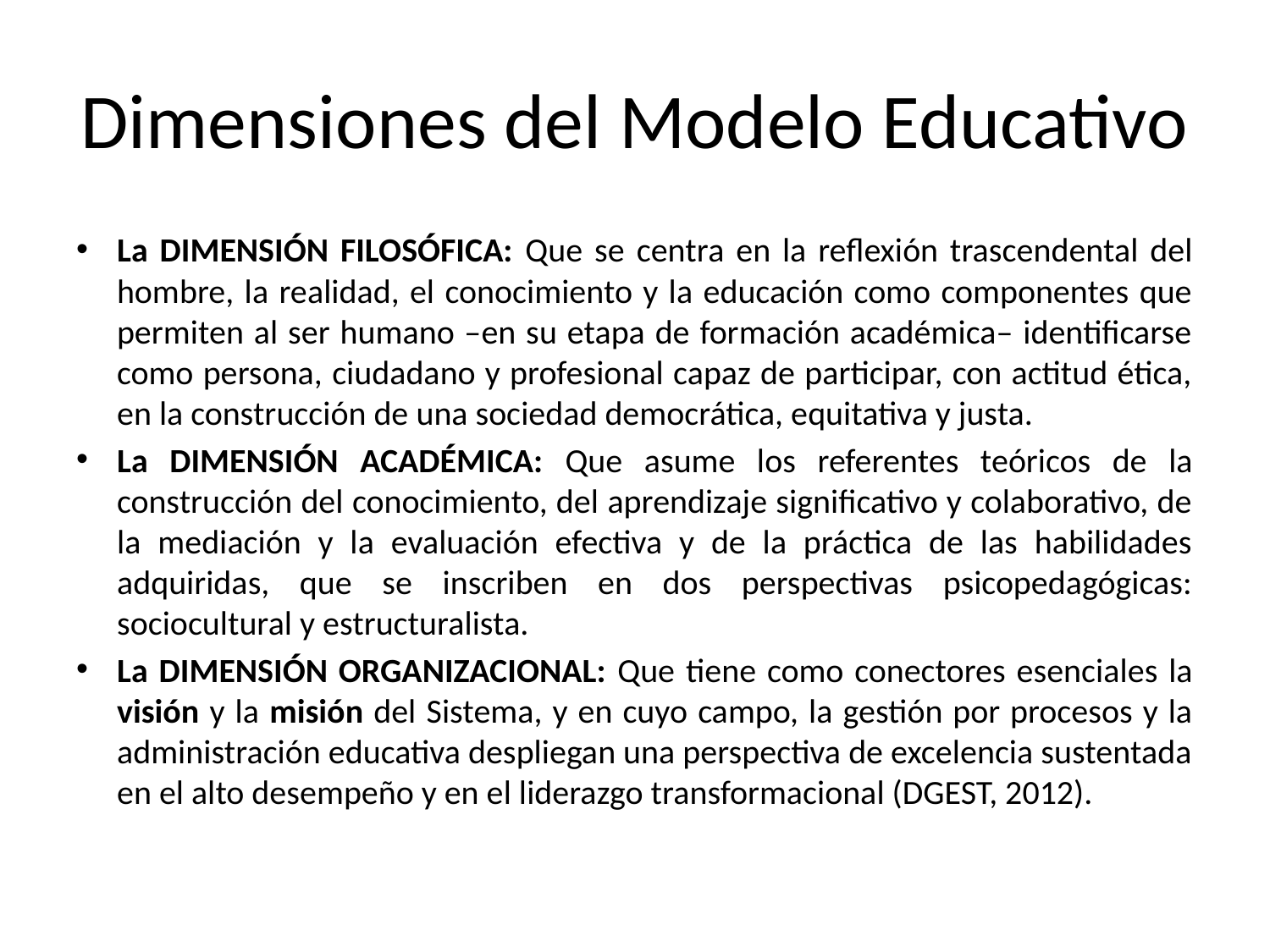

# Dimensiones del Modelo Educativo
La DIMENSIÓN FILOSÓFICA: Que se centra en la reflexión trascendental del hombre, la realidad, el conocimiento y la educación como componentes que permiten al ser humano –en su etapa de formación académica– identificarse como persona, ciudadano y profesional capaz de participar, con actitud ética, en la construcción de una sociedad democrática, equitativa y justa.
La DIMENSIÓN ACADÉMICA: Que asume los referentes teóricos de la construcción del conocimiento, del aprendizaje significativo y colaborativo, de la mediación y la evaluación efectiva y de la práctica de las habilidades adquiridas, que se inscriben en dos perspectivas psicopedagógicas: sociocultural y estructuralista.
La DIMENSIÓN ORGANIZACIONAL: Que tiene como conectores esenciales la visión y la misión del Sistema, y en cuyo campo, la gestión por procesos y la administración educativa despliegan una perspectiva de excelencia sustentada en el alto desempeño y en el liderazgo transformacional (DGEST, 2012).